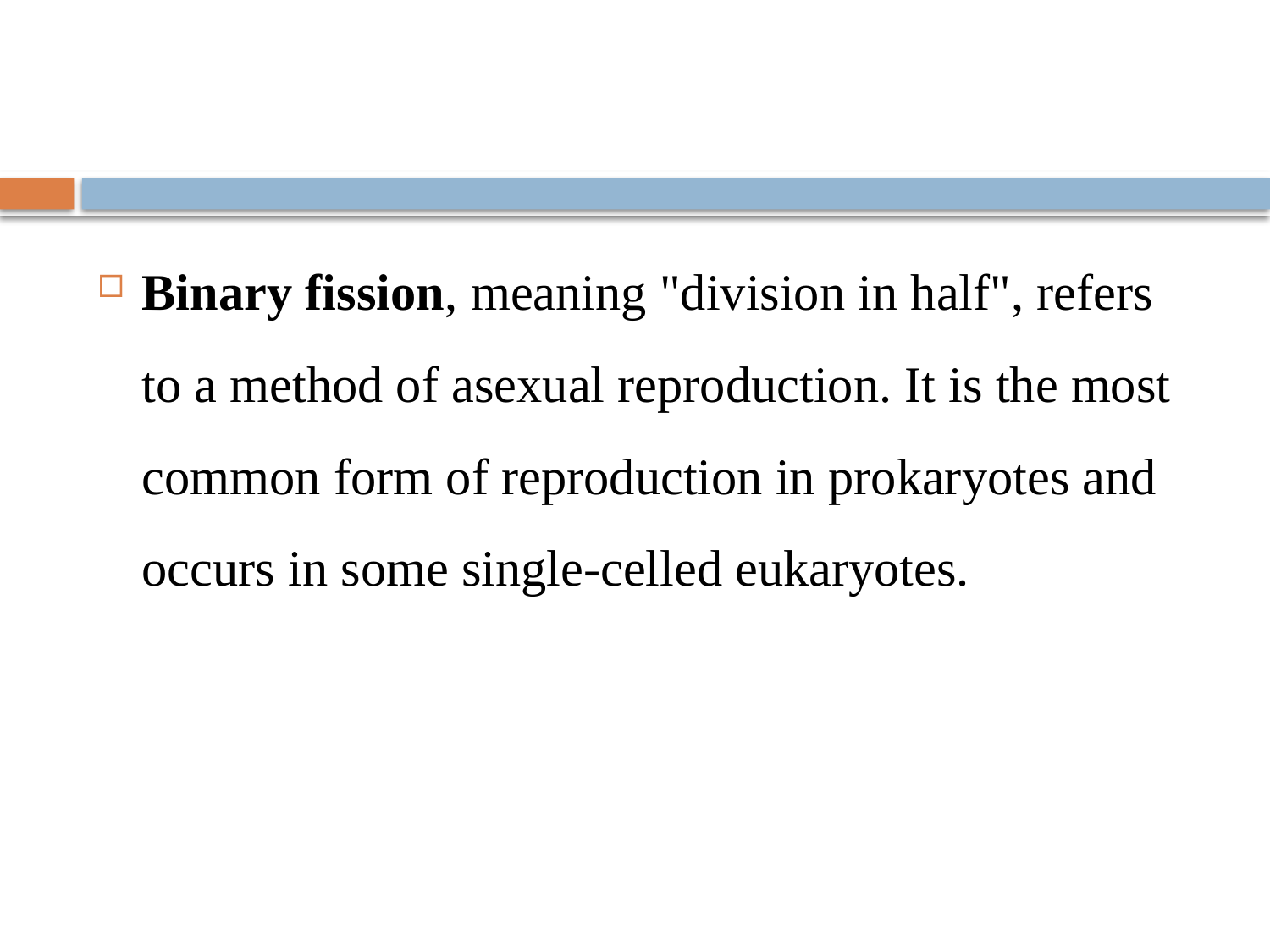

#
Binary fission, meaning "division in half", refers to a method of asexual reproduction. It is the most common form of reproduction in prokaryotes and occurs in some single-celled eukaryotes.